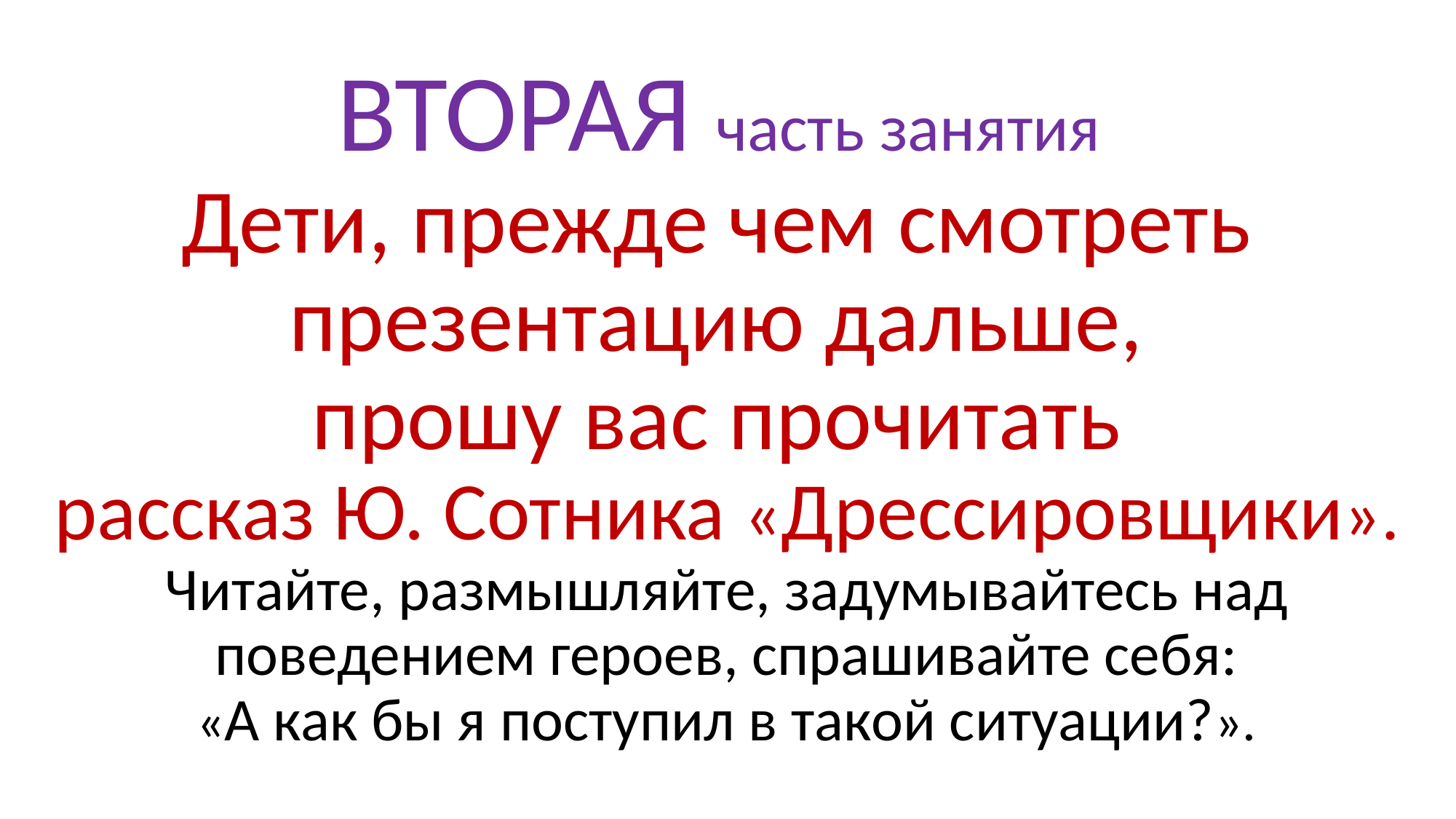

# ВТОРАЯ часть занятия Дети, прежде чем смотреть презентацию дальше, прошу вас прочитать рассказ Ю. Сотника «Дрессировщики». Читайте, размышляйте, задумывайтесь над поведением героев, спрашивайте себя: «А как бы я поступил в такой ситуации?».